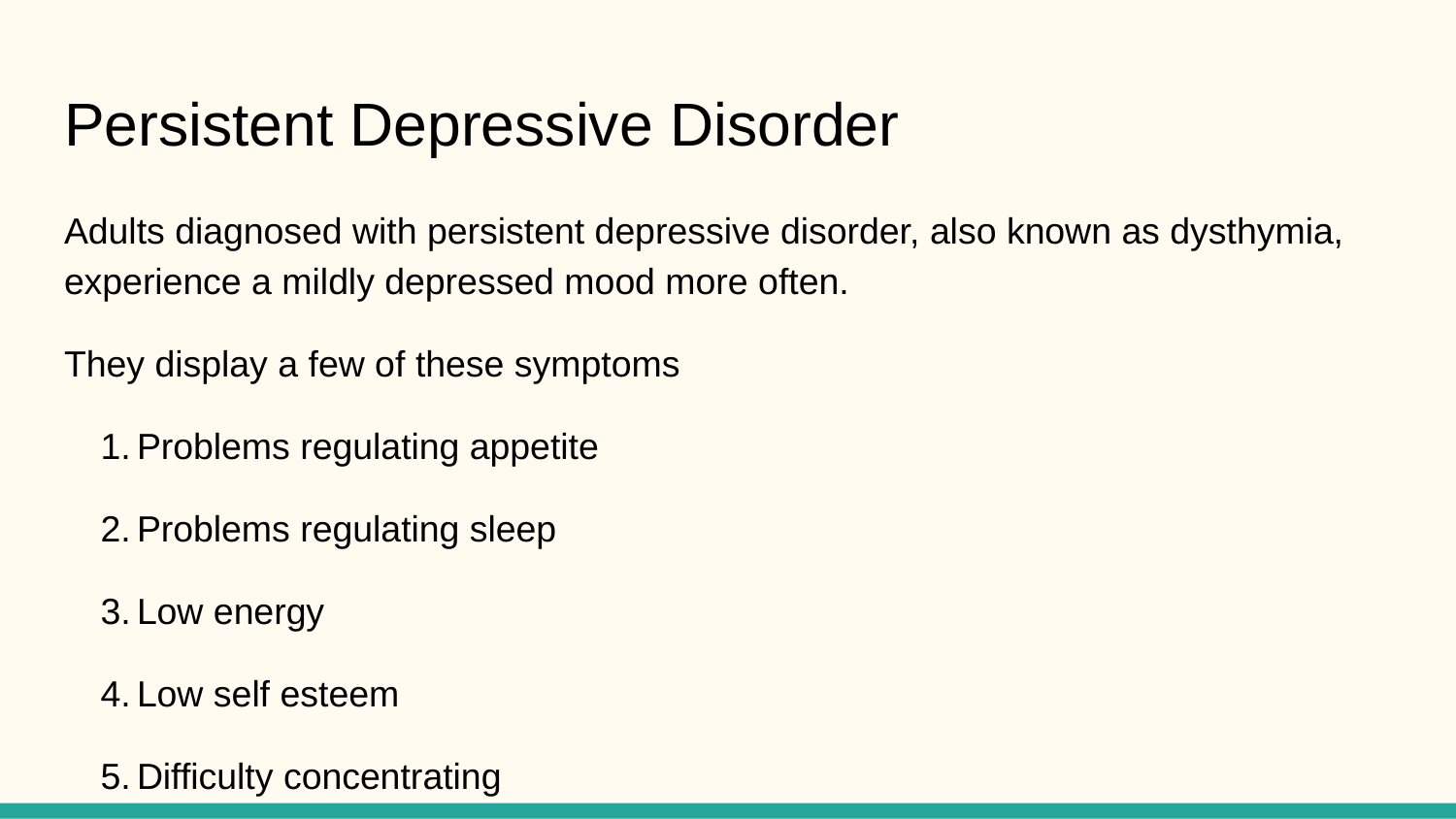

# Persistent Depressive Disorder
Adults diagnosed with persistent depressive disorder, also known as dysthymia, experience a mildly depressed mood more often.
They display a few of these symptoms
Problems regulating appetite
Problems regulating sleep
Low energy
Low self esteem
Difficulty concentrating
Feelings of hopelessness